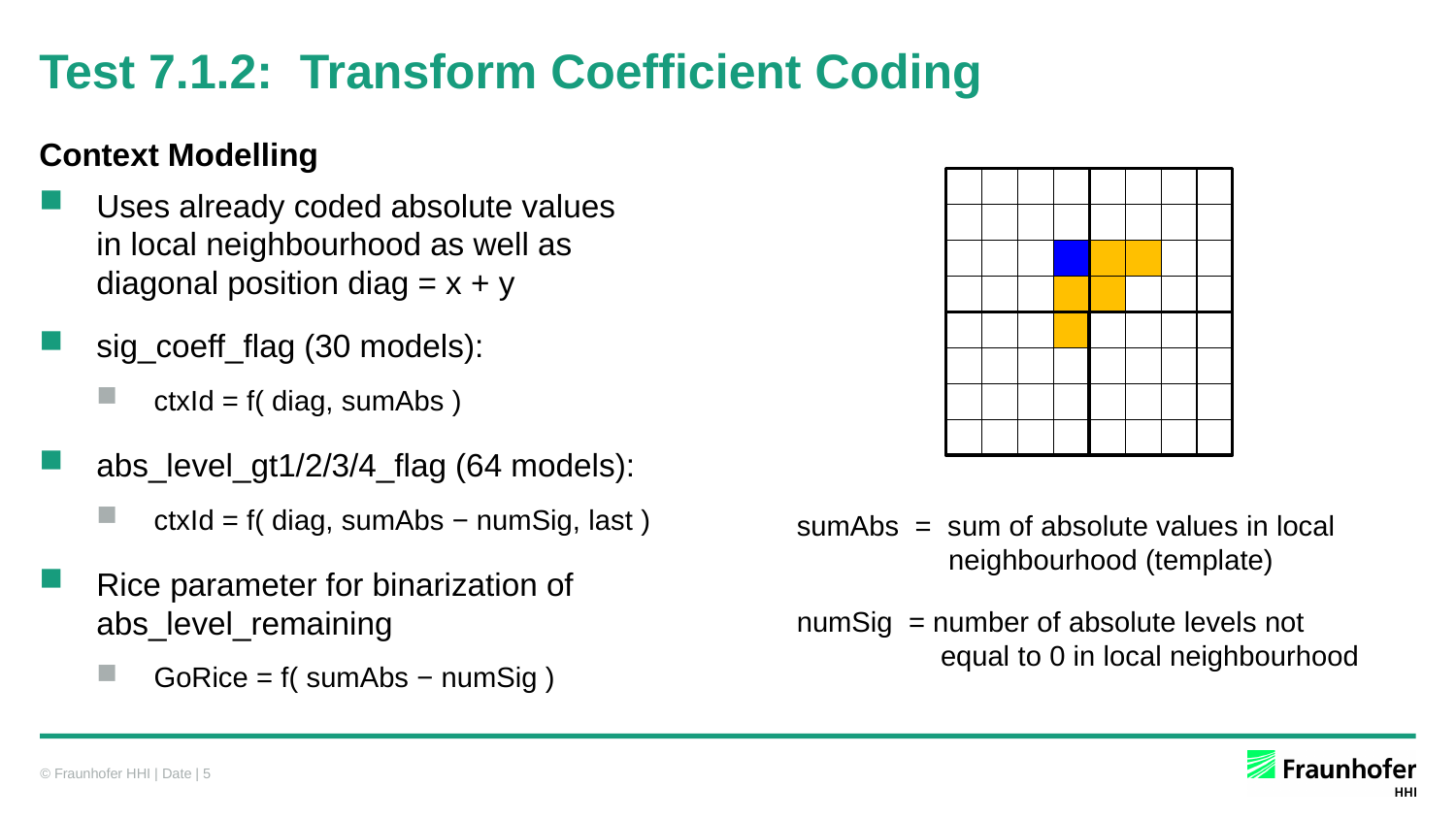

# Test 7.1.2:  Transform Coefficient Coding
Context Modelling
Uses already coded absolute values
in local neighbourhood as well as
diagonal position diag = x + y
sig_coeff_flag (30 models):
ctxId = f( diag, sumAbs )
abs_level_gt1/2/3/4_flag (64 models):
ctxId = f( diag, sumAbs − numSig, last )
Rice parameter for binarization of
abs_level_remaining
GoRice = f( sumAbs − numSig )

sumAbs  =  sum of absolute values in local
                   neighbourhood (template)
numSig  = number of absolute levels not
                  equal to 0 in local neighbourhood